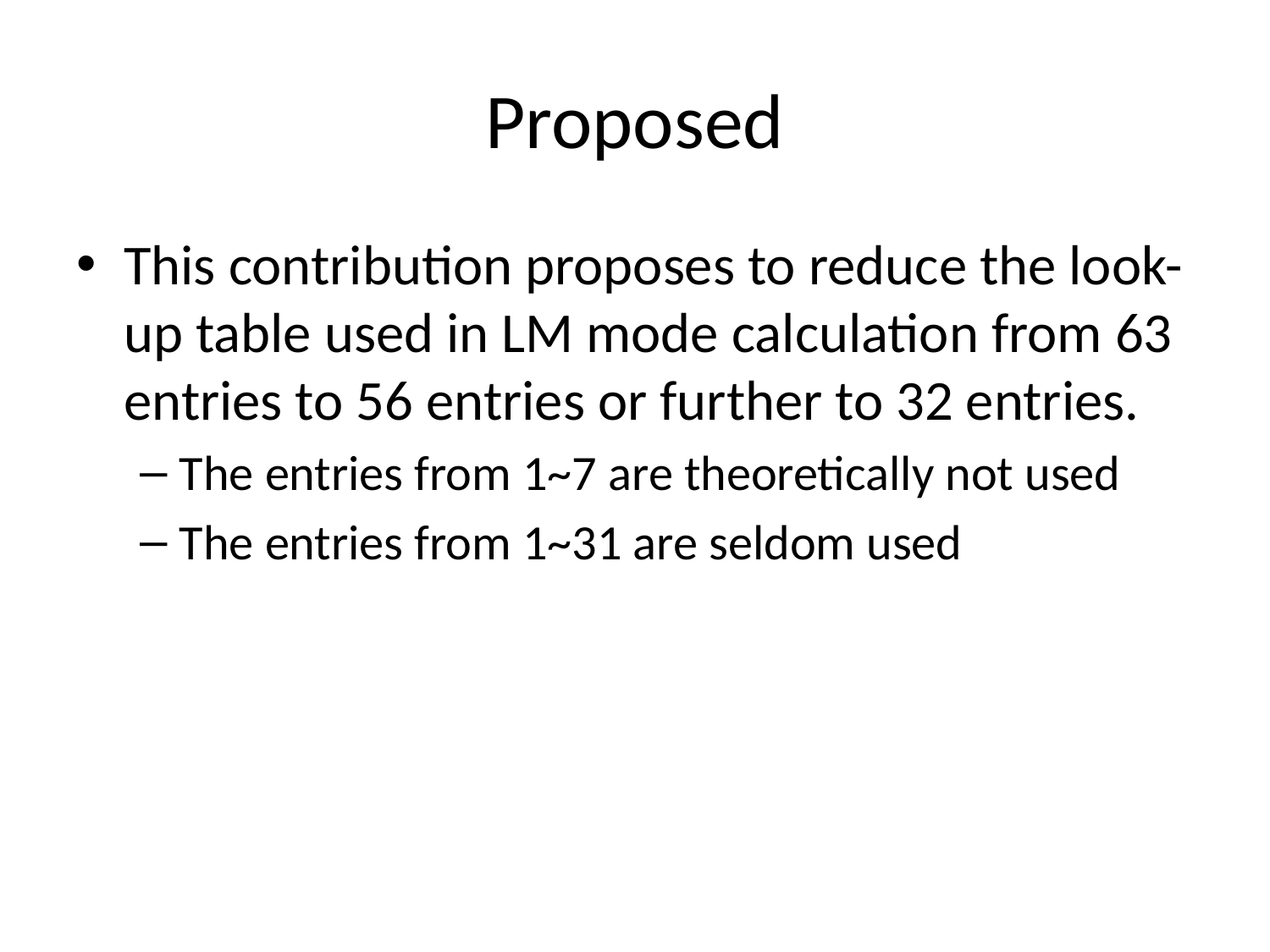

# Proposed
This contribution proposes to reduce the look-up table used in LM mode calculation from 63 entries to 56 entries or further to 32 entries.
The entries from 1~7 are theoretically not used
The entries from 1~31 are seldom used